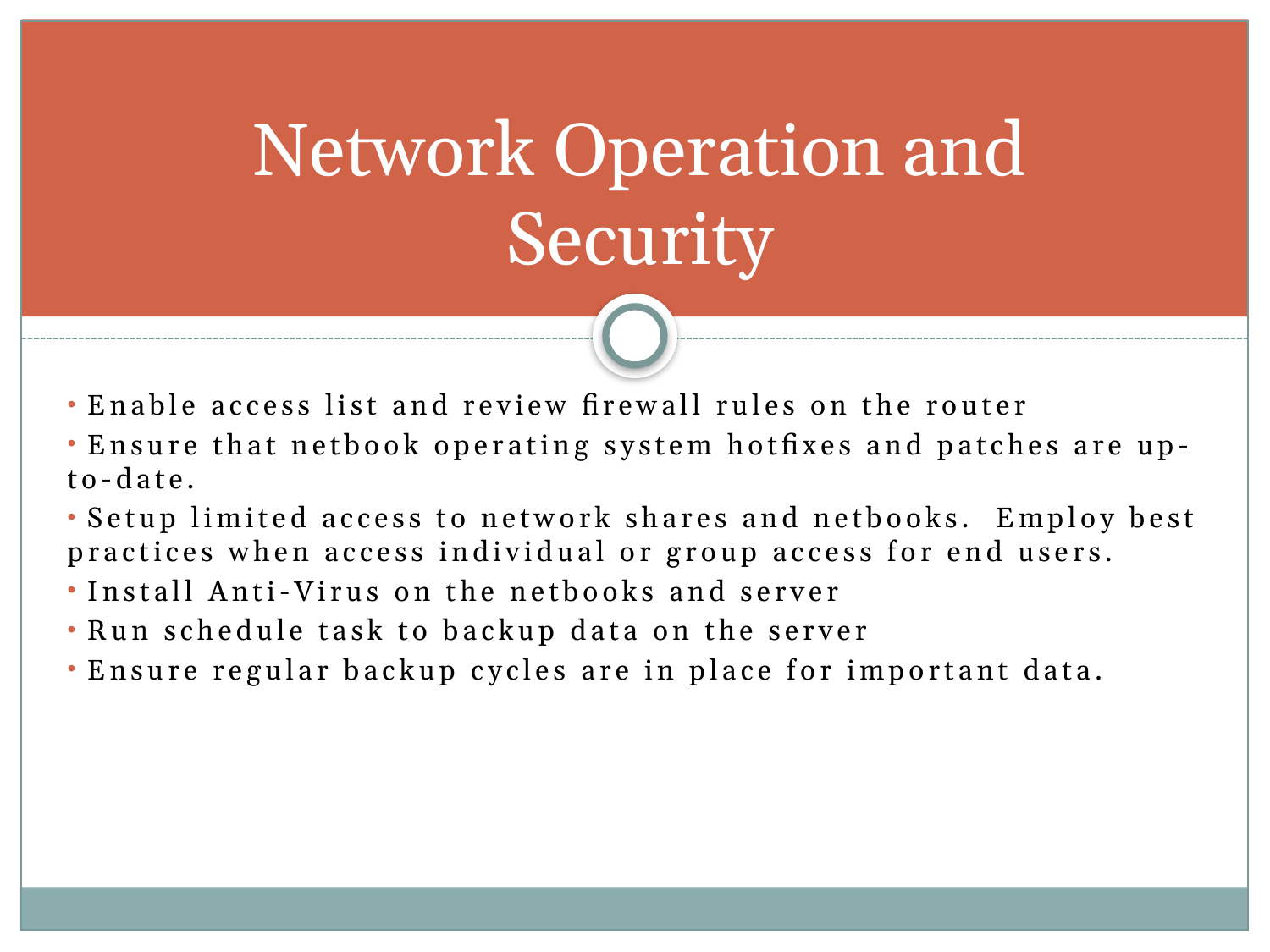

# Network Operation and Security
 Enable access list and review firewall rules on the router
 Ensure that netbook operating system hotfixes and patches are up-to-date.
 Setup limited access to network shares and netbooks.  Employ best practices when access individual or group access for end users.
 Install Anti-Virus on the netbooks and server
 Run schedule task to backup data on the server
 Ensure regular backup cycles are in place for important data.